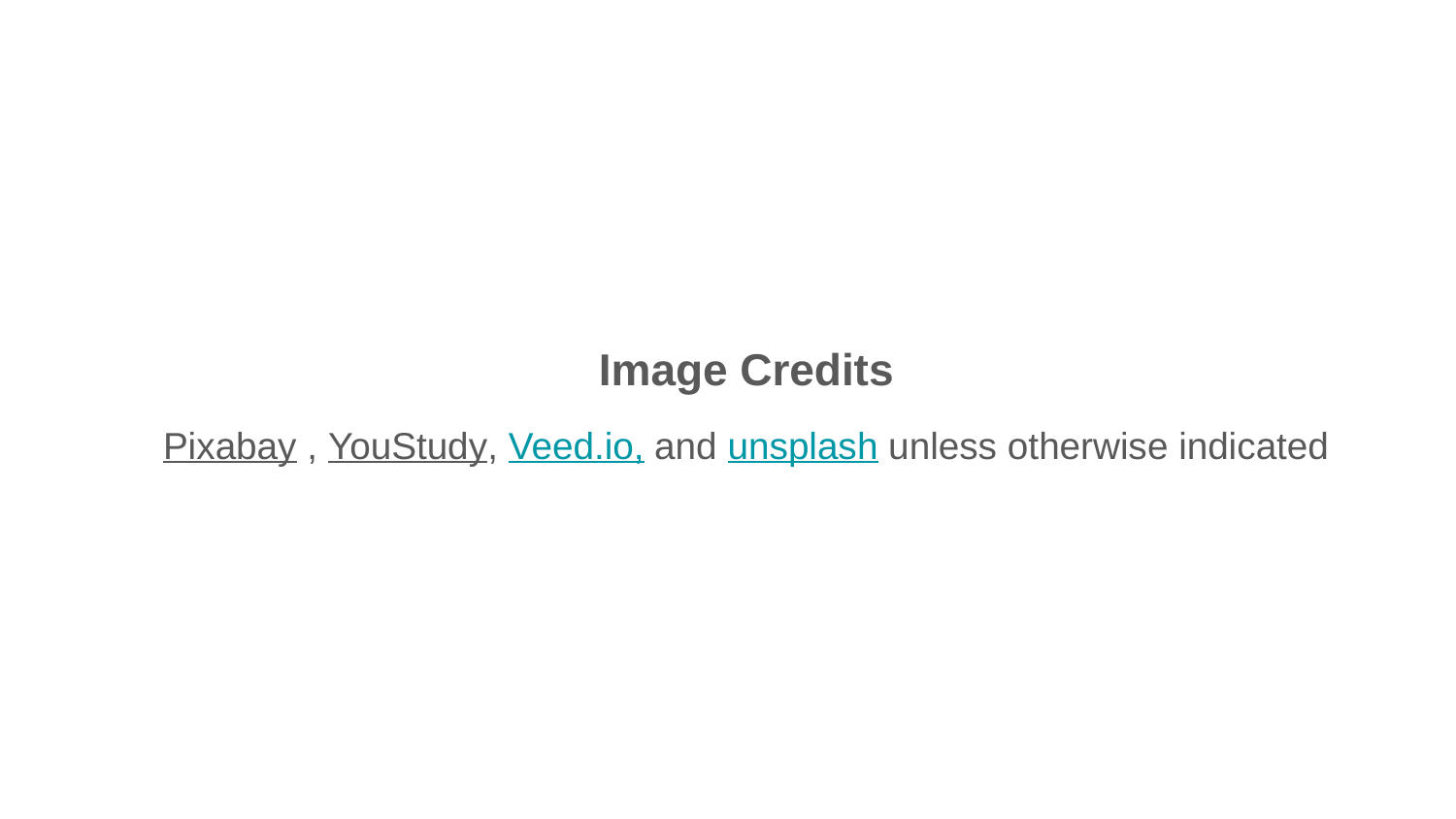

Image Credits
Pixabay , YouStudy, Veed.io, and unsplash unless otherwise indicated